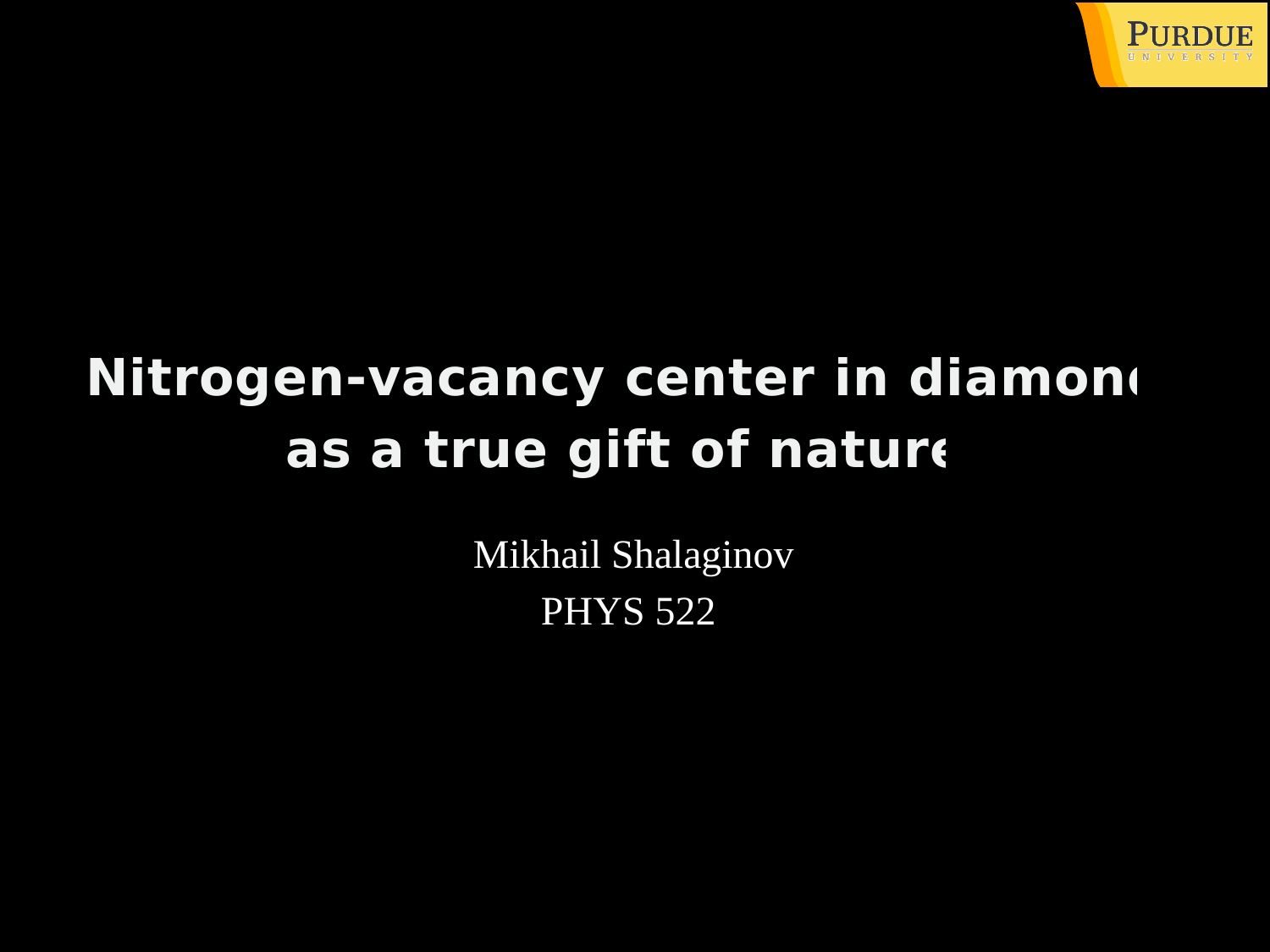

Nitrogen-vacancy center in diamond
as a true gift of nature

Mikhail Shalaginov
PHYS 522